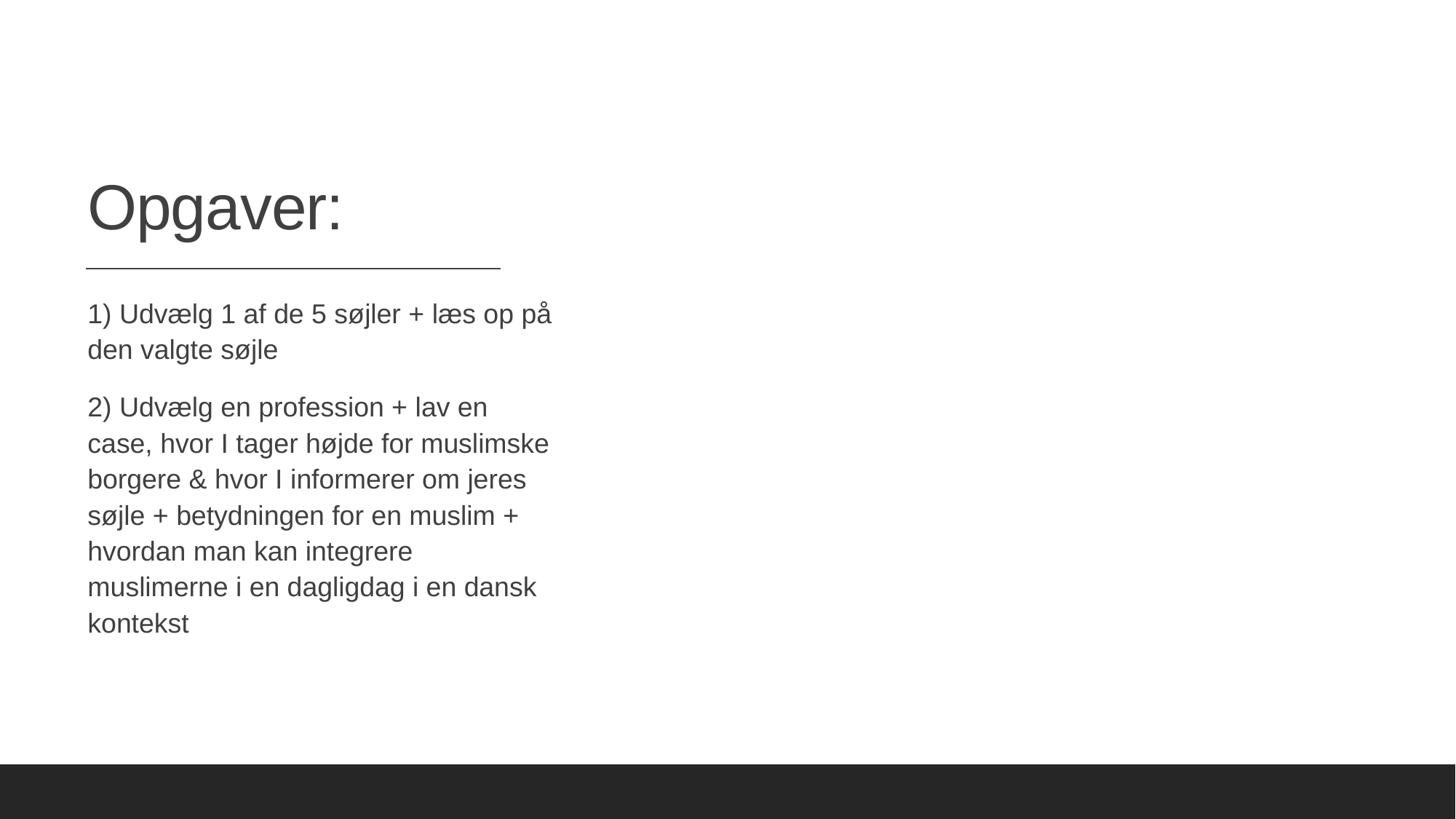

# Opgaver:
1) Udvælg 1 af de 5 søjler + læs op på den valgte søjle
2) Udvælg en profession + lav en case, hvor I tager højde for muslimske borgere & hvor I informerer om jeres søjle + betydningen for en muslim + hvordan man kan integrere muslimerne i en dagligdag i en dansk kontekst